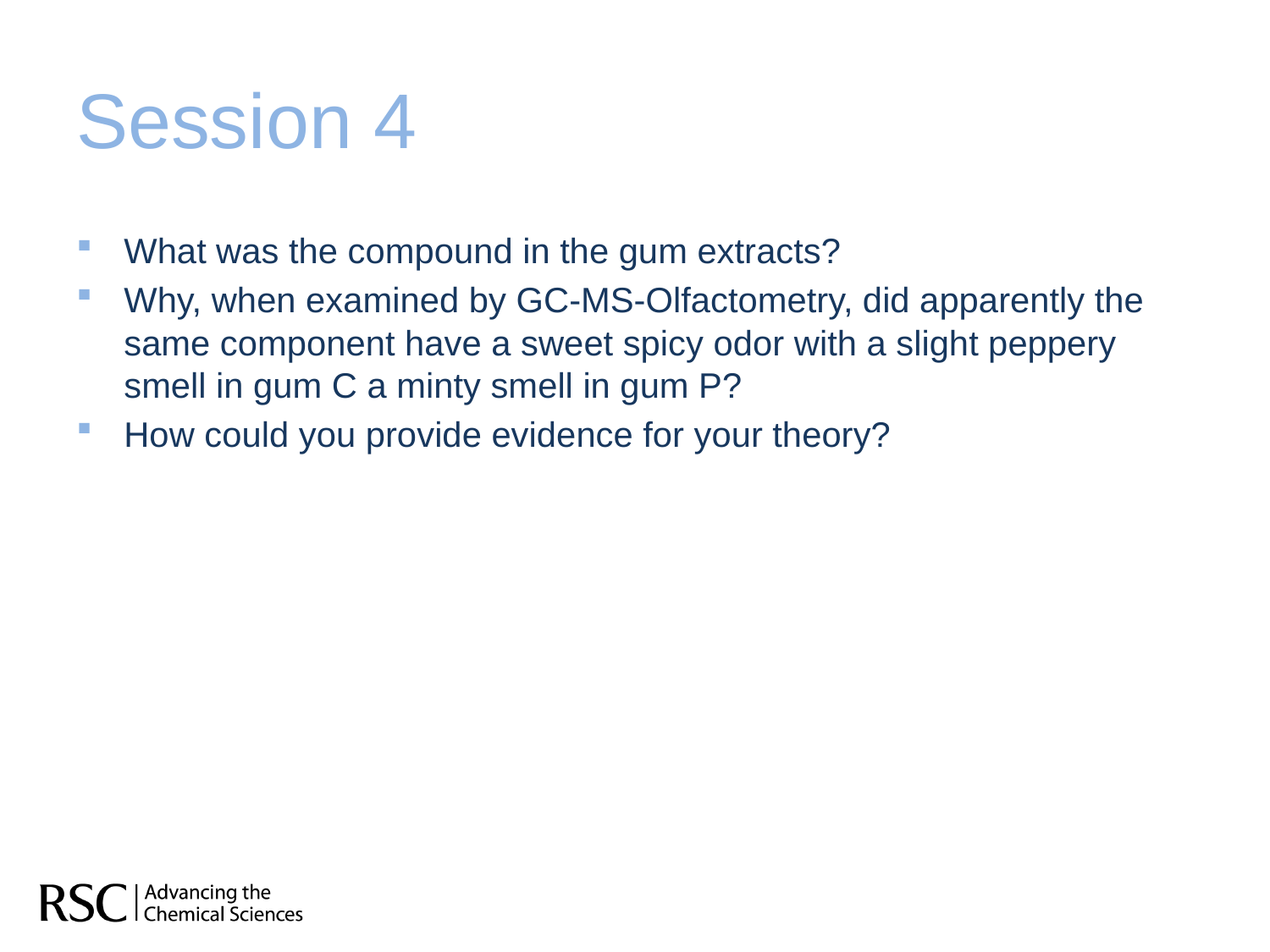

# Session 4
What was the compound in the gum extracts?
Why, when examined by GC-MS-Olfactometry, did apparently the same component have a sweet spicy odor with a slight peppery smell in gum C a minty smell in gum P?
How could you provide evidence for your theory?